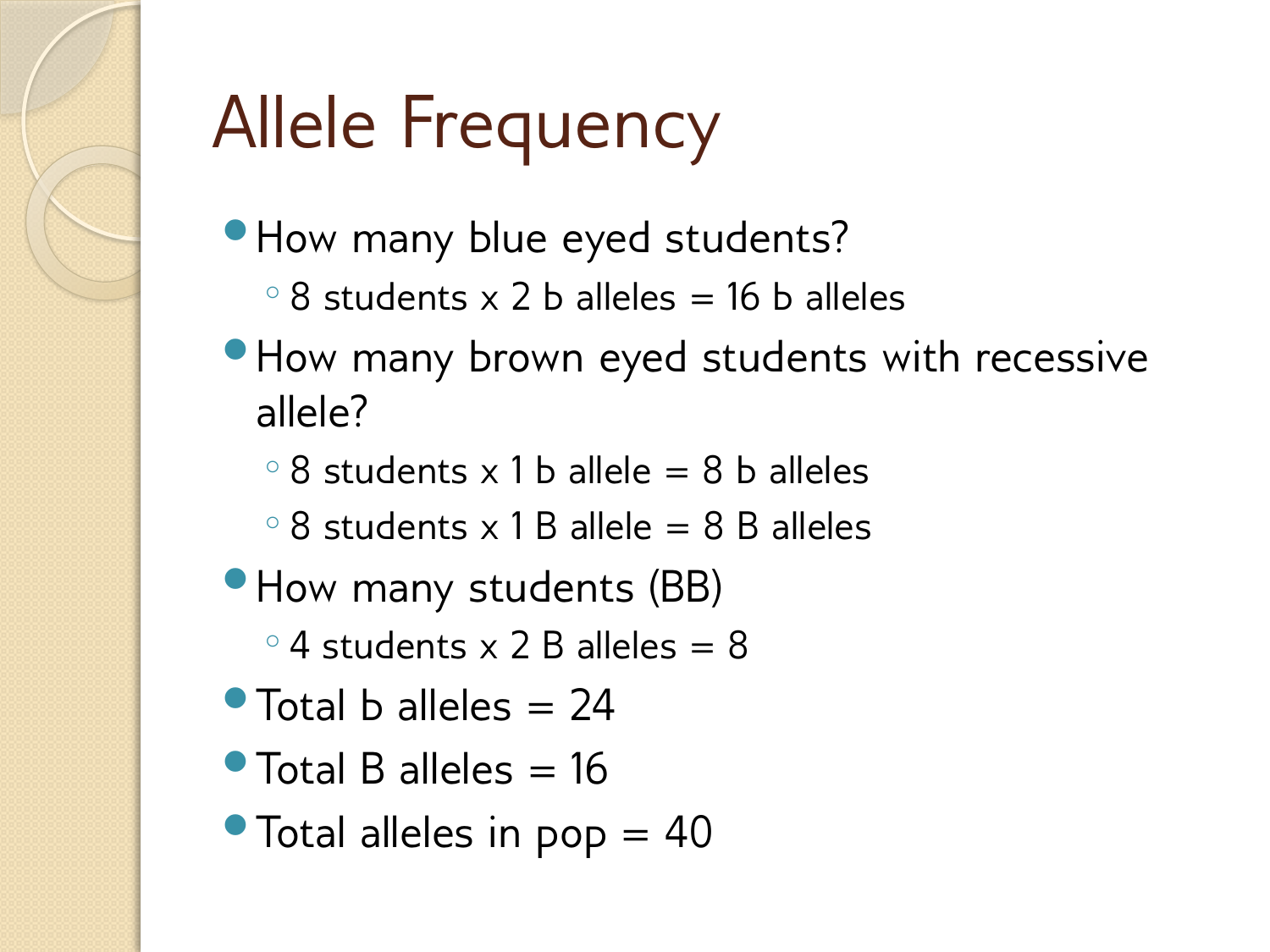

# Allele Frequency
How many blue eyed students?
8 students x 2 b alleles = 16 b alleles
How many brown eyed students with recessive allele?
8 students x 1 b allele = 8 b alleles
8 students x 1 B allele = 8 B alleles
How many students (BB)
4 students x 2 B alleles = 8
Total b alleles = 24
Total B alleles = 16
Total alleles in pop = 40